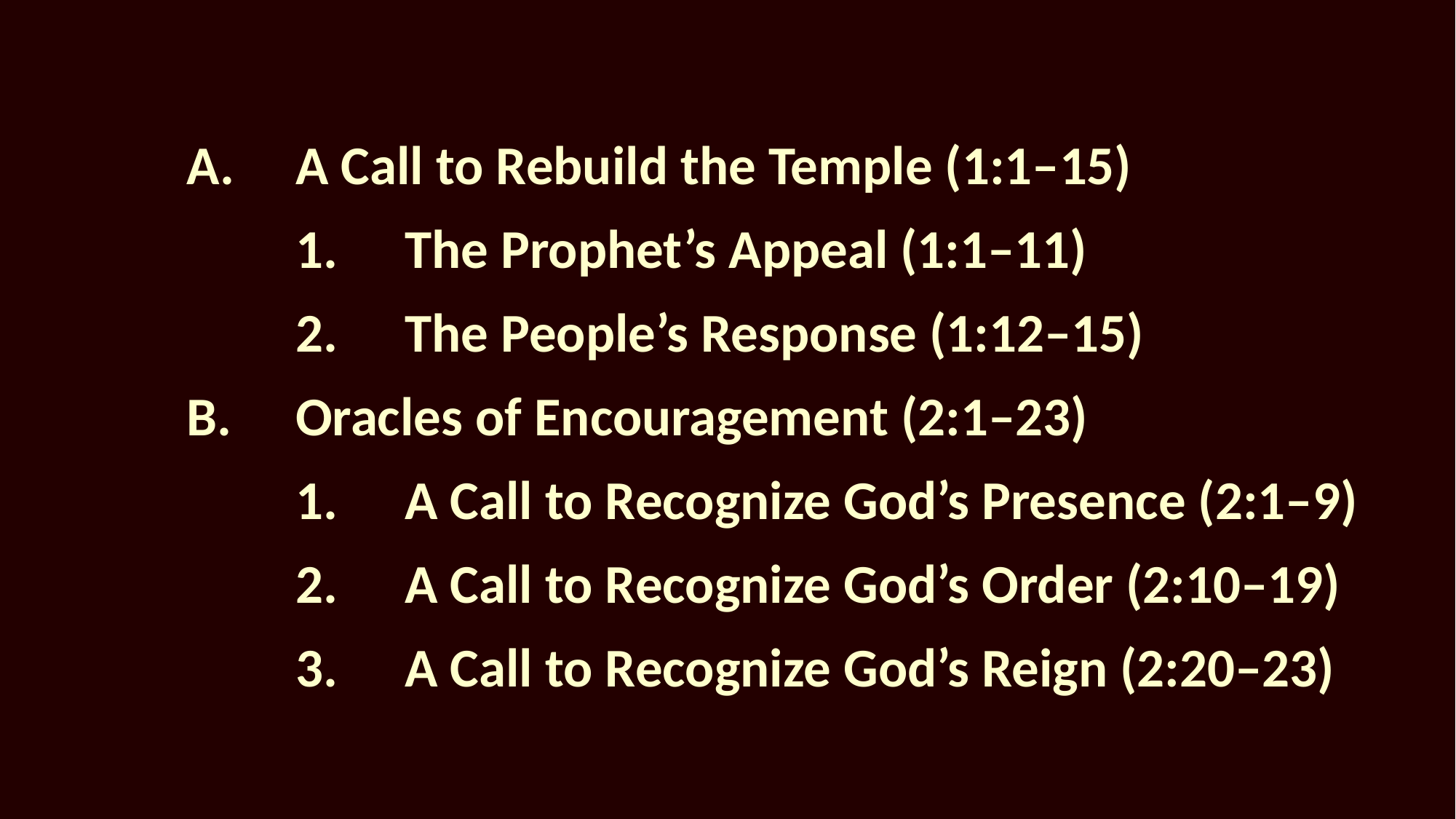

A.	A Call to Rebuild the Temple (1:1–15)
		1.	The Prophet’s Appeal (1:1–11)
		2.	The People’s Response (1:12–15)
	B.	Oracles of Encouragement (2:1–23)
		1.	A Call to Recognize God’s Presence (2:1–9)
		2.	A Call to Recognize God’s Order (2:10–19)
		3.	A Call to Recognize God’s Reign (2:20–23)